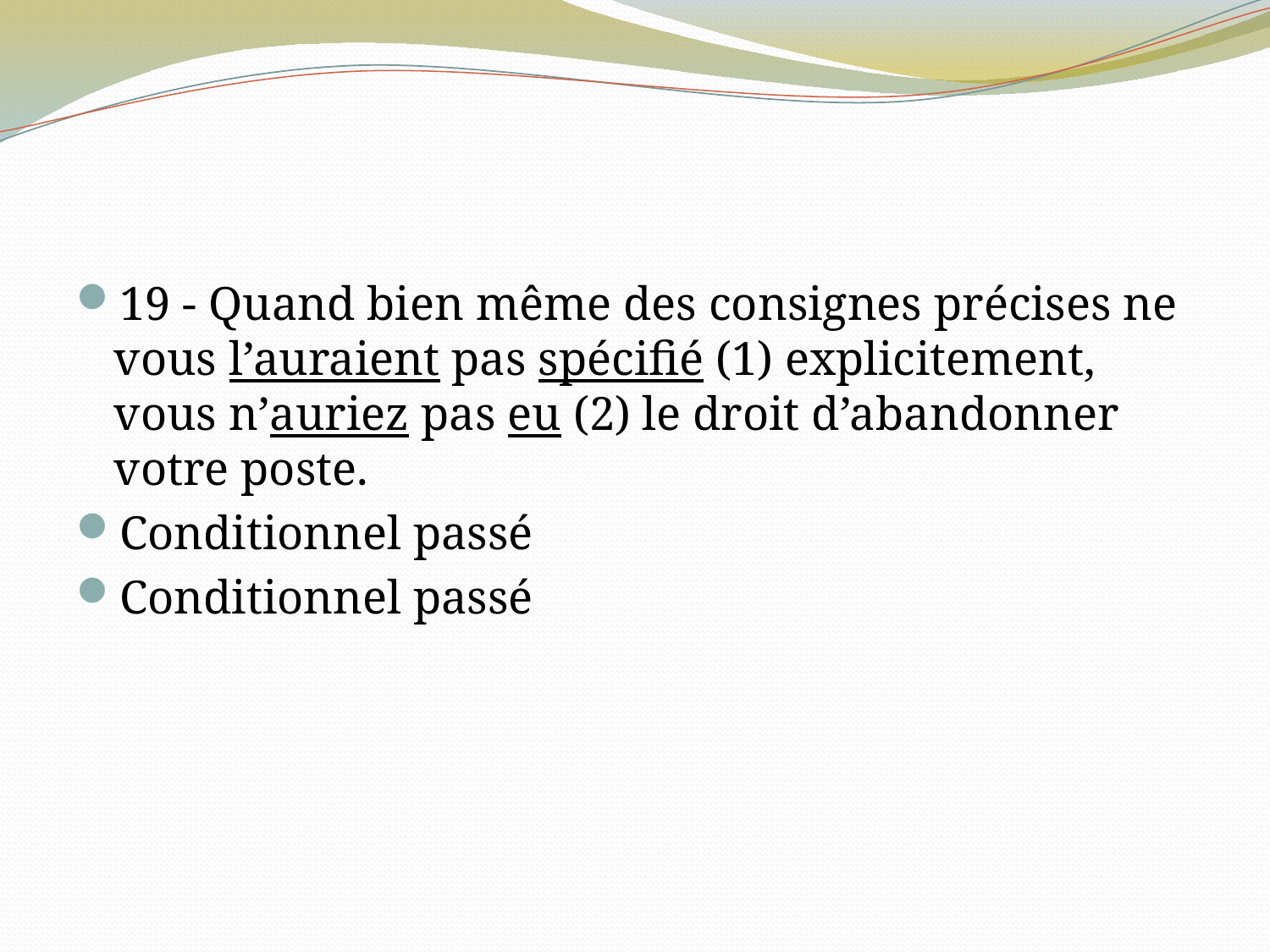

#
19 - Quand bien même des consignes précises ne vous l’auraient pas spécifié (1) explicitement, vous n’auriez pas eu (2) le droit d’abandonner votre poste.
Conditionnel passé
Conditionnel passé